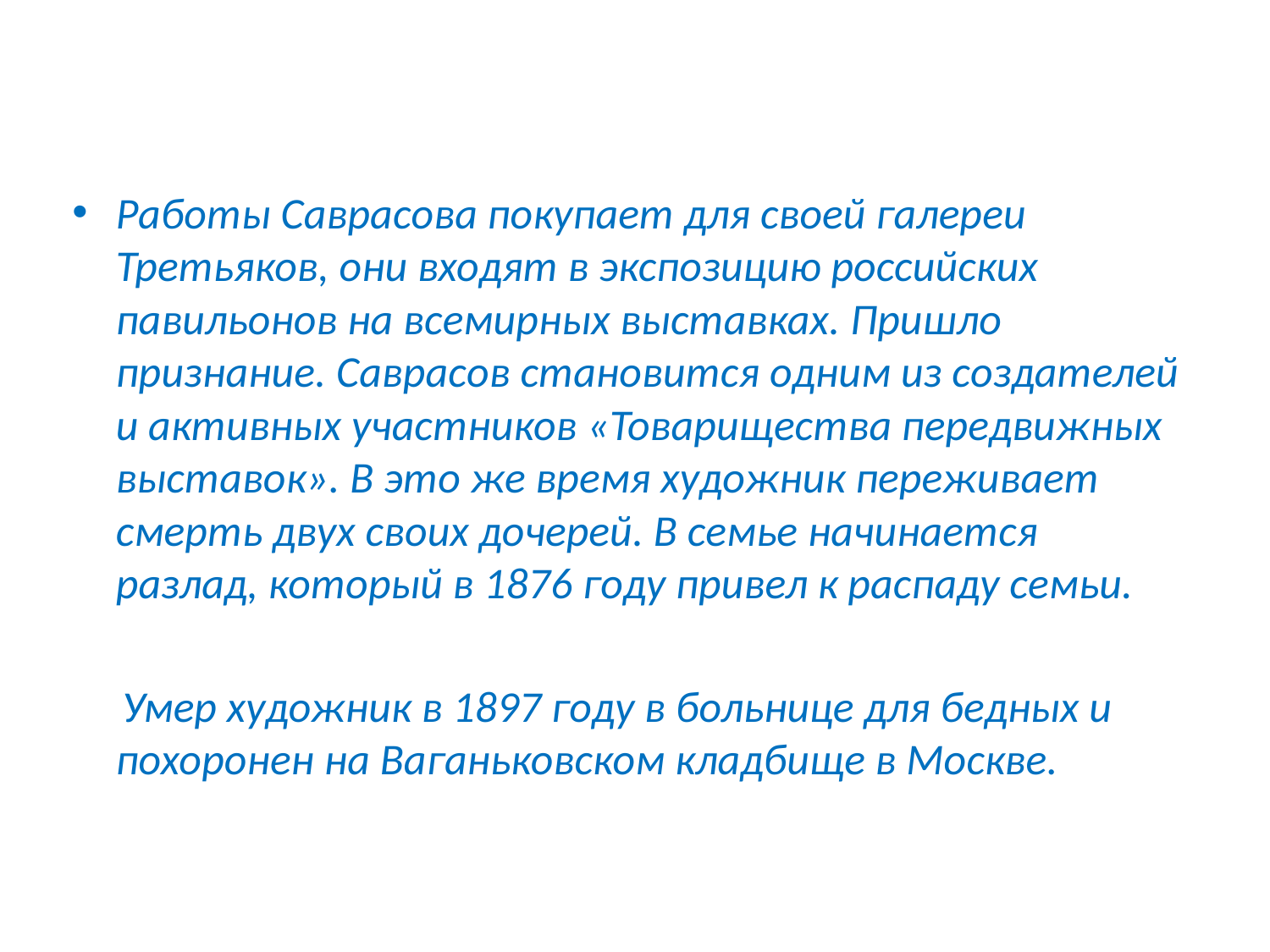

#
Работы Саврасова покупает для своей галереи Третьяков, они входят в экспозицию российских павильонов на всемирных выставках. Пришло признание. Саврасов становится одним из создателей и активных участников «Товарищества передвижных выставок». В это же время художник переживает смерть двух своих дочерей. В семье начинается разлад, который в 1876 году привел к распаду семьи.

     Умер художник в 1897 году в больнице для бедных и похоронен на Ваганьковском кладбище в Москве.